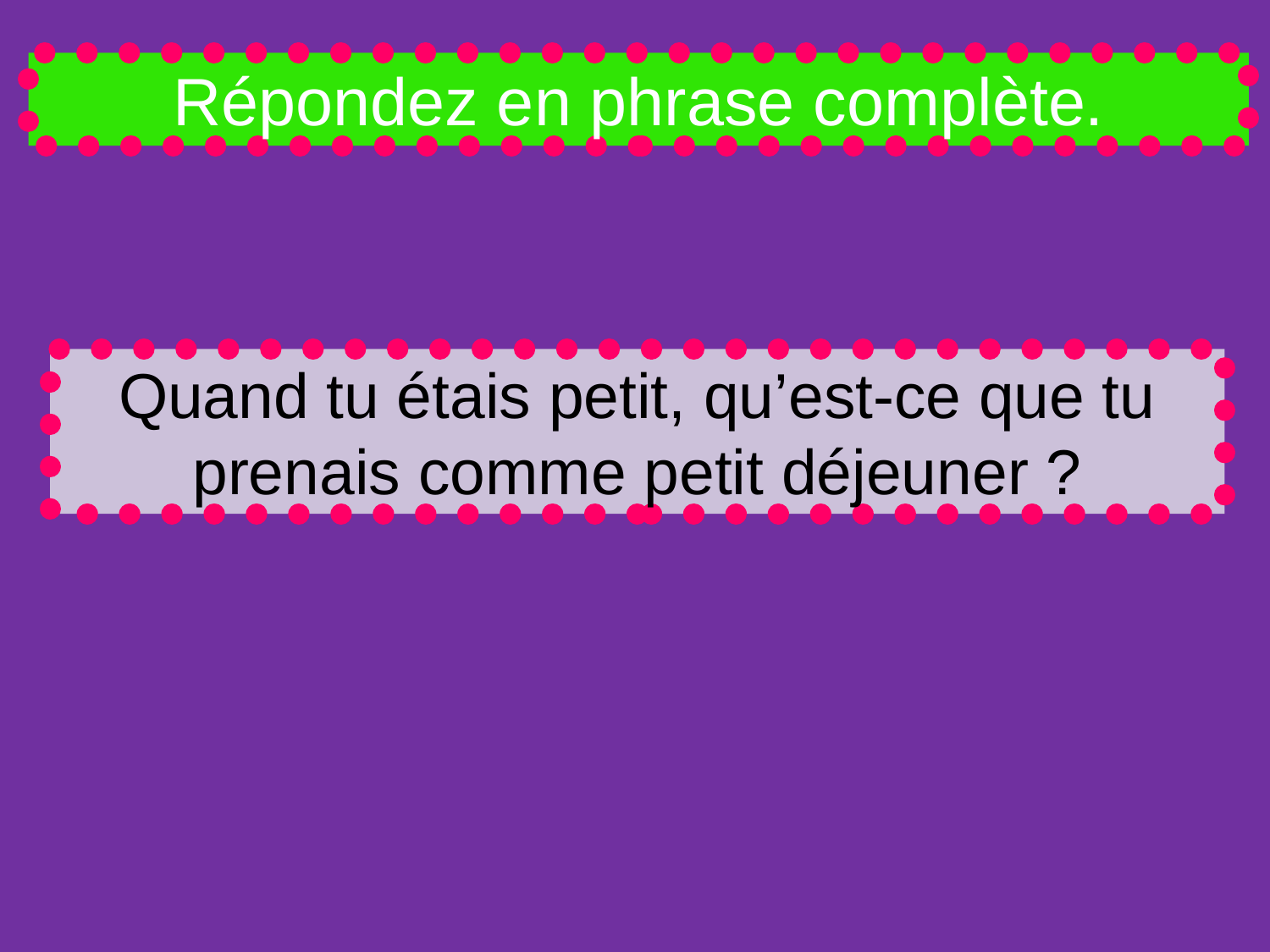

Répondez en phrase complète.
Quand tu étais petit, qu’est-ce que tu prenais comme petit déjeuner ?